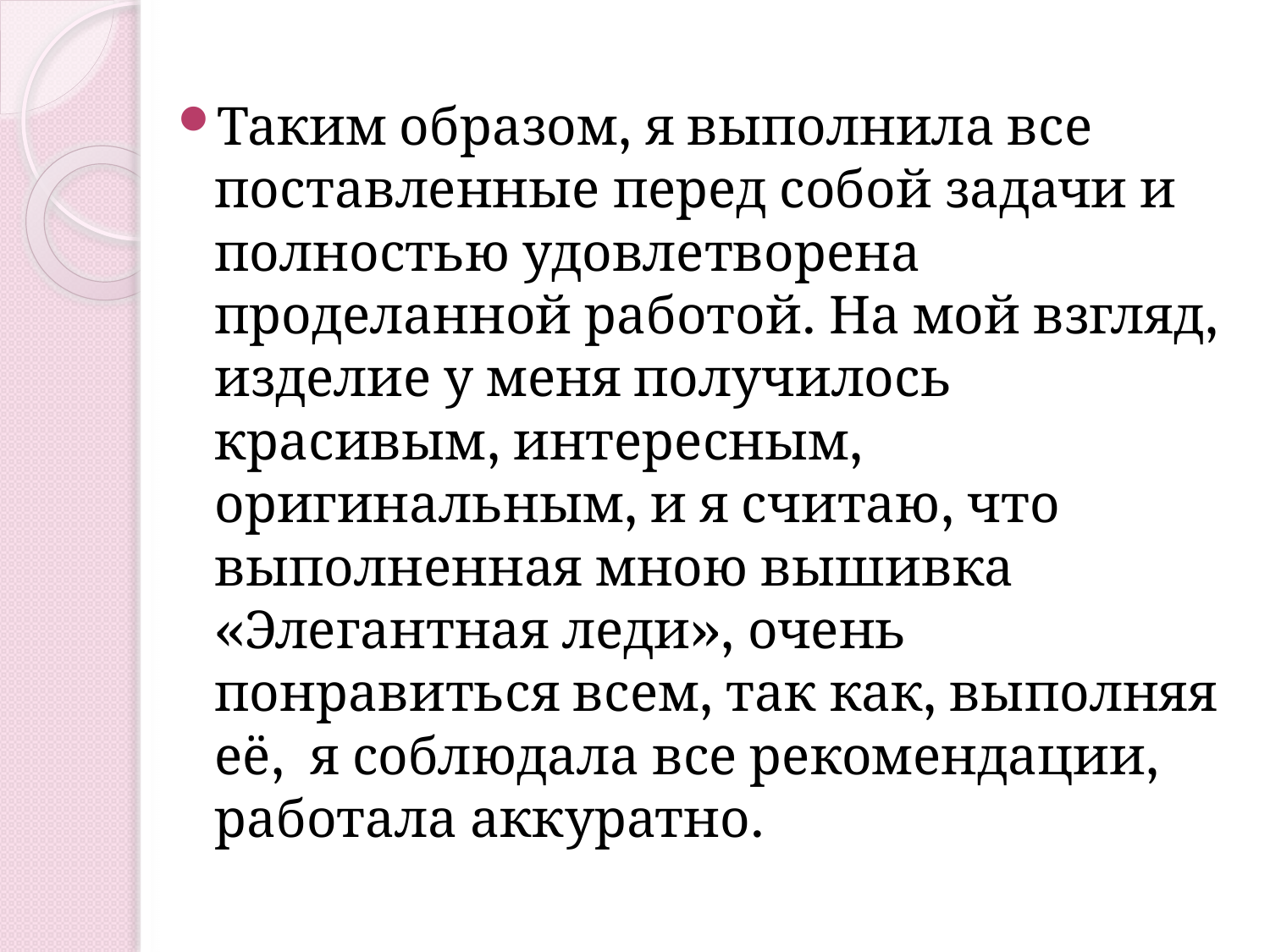

Таким образом, я выполнила все поставленные перед собой задачи и полностью удовлетворена проделанной работой. На мой взгляд, изделие у меня получилось красивым, интересным, оригинальным, и я считаю, что выполненная мною вышивка «Элегантная леди», очень понравиться всем, так как, выполняя её,  я соблюдала все рекомендации, работала аккуратно.